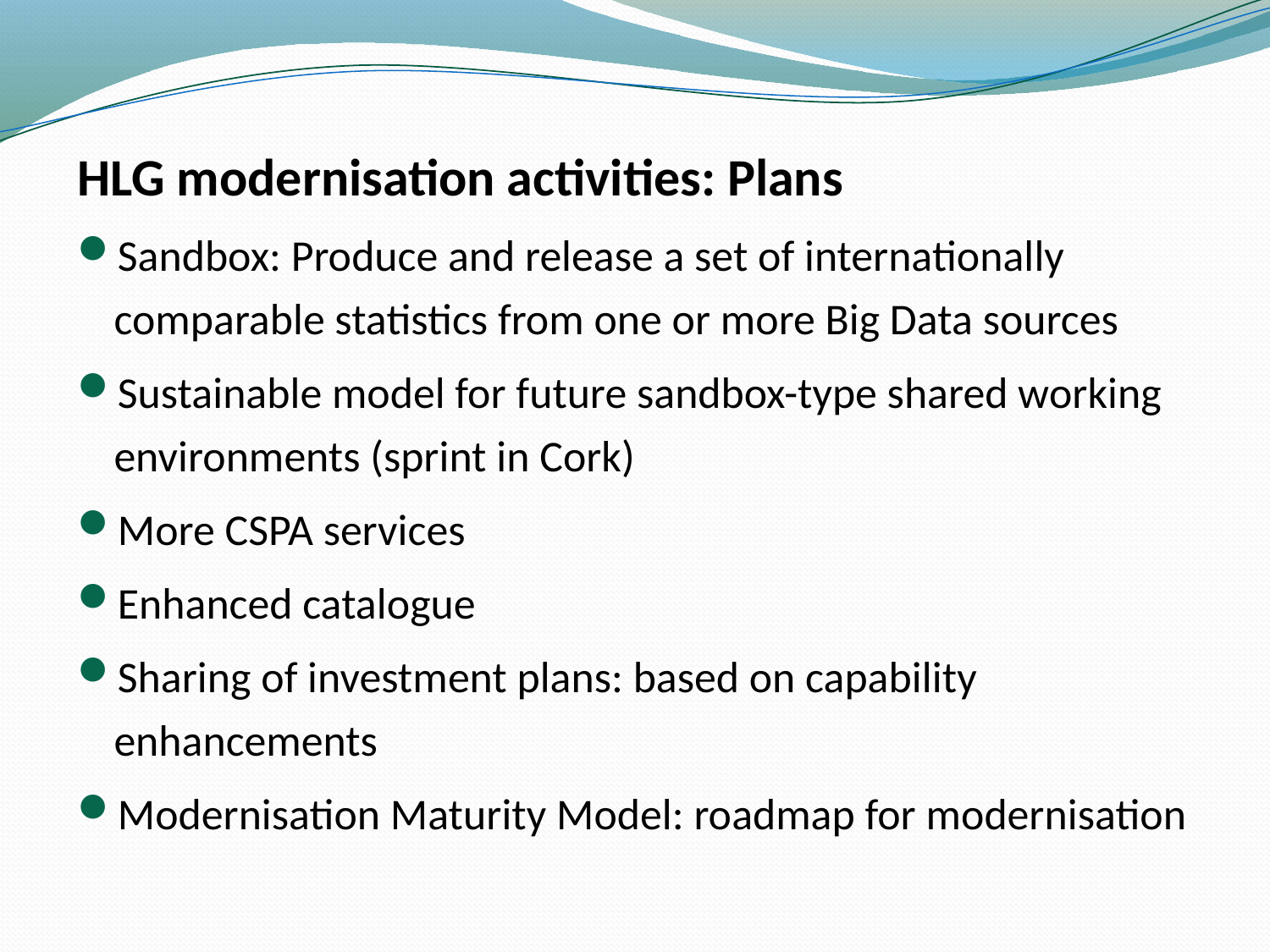

#
HLG modernisation activities: Plans
Sandbox: Produce and release a set of internationally comparable statistics from one or more Big Data sources
Sustainable model for future sandbox-type shared working environments (sprint in Cork)
More CSPA services
Enhanced catalogue
Sharing of investment plans: based on capability enhancements
Modernisation Maturity Model: roadmap for modernisation